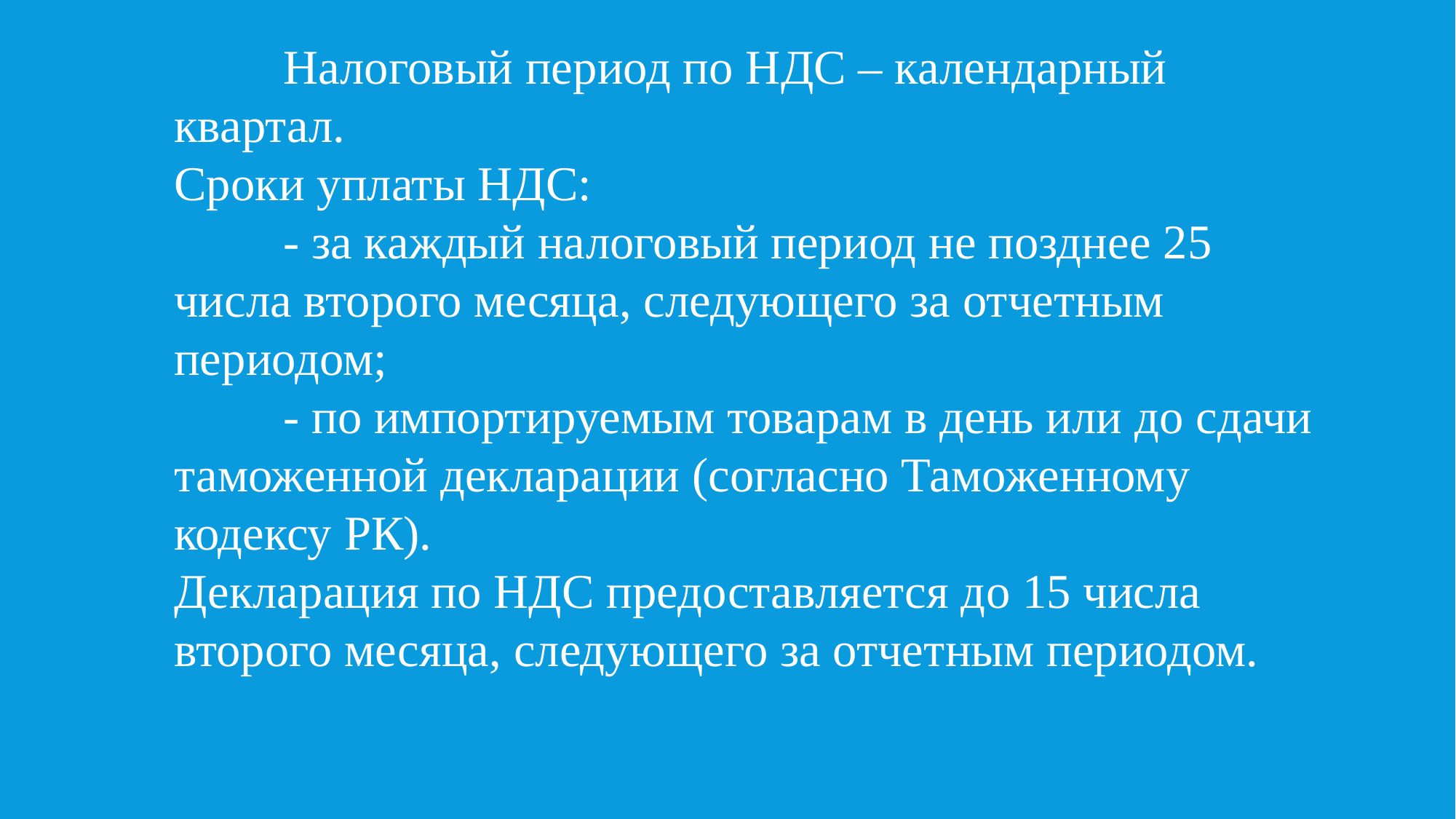

Налоговый период по НДС – календарный квартал.
Сроки уплаты НДС:
	- за каждый налоговый период не позднее 25 числа второго месяца, следующего за отчетным периодом;
	- по импортируемым товарам в день или до сдачи таможенной декларации (согласно Таможенному кодексу РК).
Декларация по НДС предоставляется до 15 числа второго месяца, следующего за отчетным периодом.